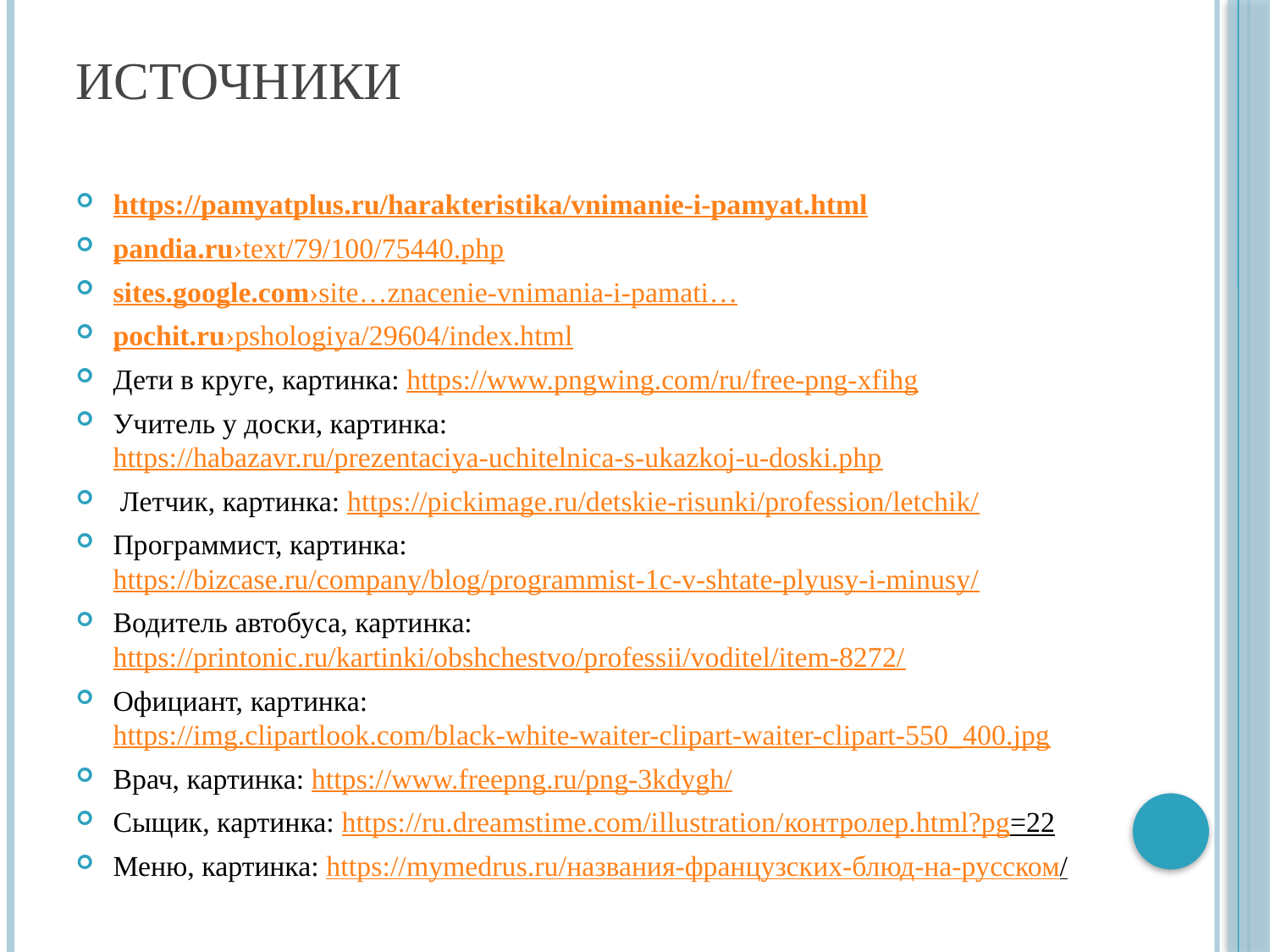

# Источники

https://pamyatplus.ru/harakteristika/vnimanie-i-pamyat.html
pandia.ru›text/79/100/75440.php
sites.google.com›site…znacenie-vnimania-i-pamati…
pochit.ru›pshologiya/29604/index.html
Дети в круге, картинка: https://www.pngwing.com/ru/free-png-xfihg
Учитель у доски, картинка: https://habazavr.ru/prezentaciya-uchitelnica-s-ukazkoj-u-doski.php
 Летчик, картинка: https://pickimage.ru/detskie-risunki/profession/letchik/
Программист, картинка: https://bizcase.ru/company/blog/programmist-1c-v-shtate-plyusy-i-minusy/
Водитель автобуса, картинка: https://printonic.ru/kartinki/obshchestvo/professii/voditel/item-8272/
Официант, картинка: https://img.clipartlook.com/black-white-waiter-clipart-waiter-clipart-550_400.jpg
Врач, картинка: https://www.freepng.ru/png-3kdygh/
Сыщик, картинка: https://ru.dreamstime.com/illustration/контролер.html?pg=22
Меню, картинка: https://mymedrus.ru/названия-французских-блюд-на-русском/